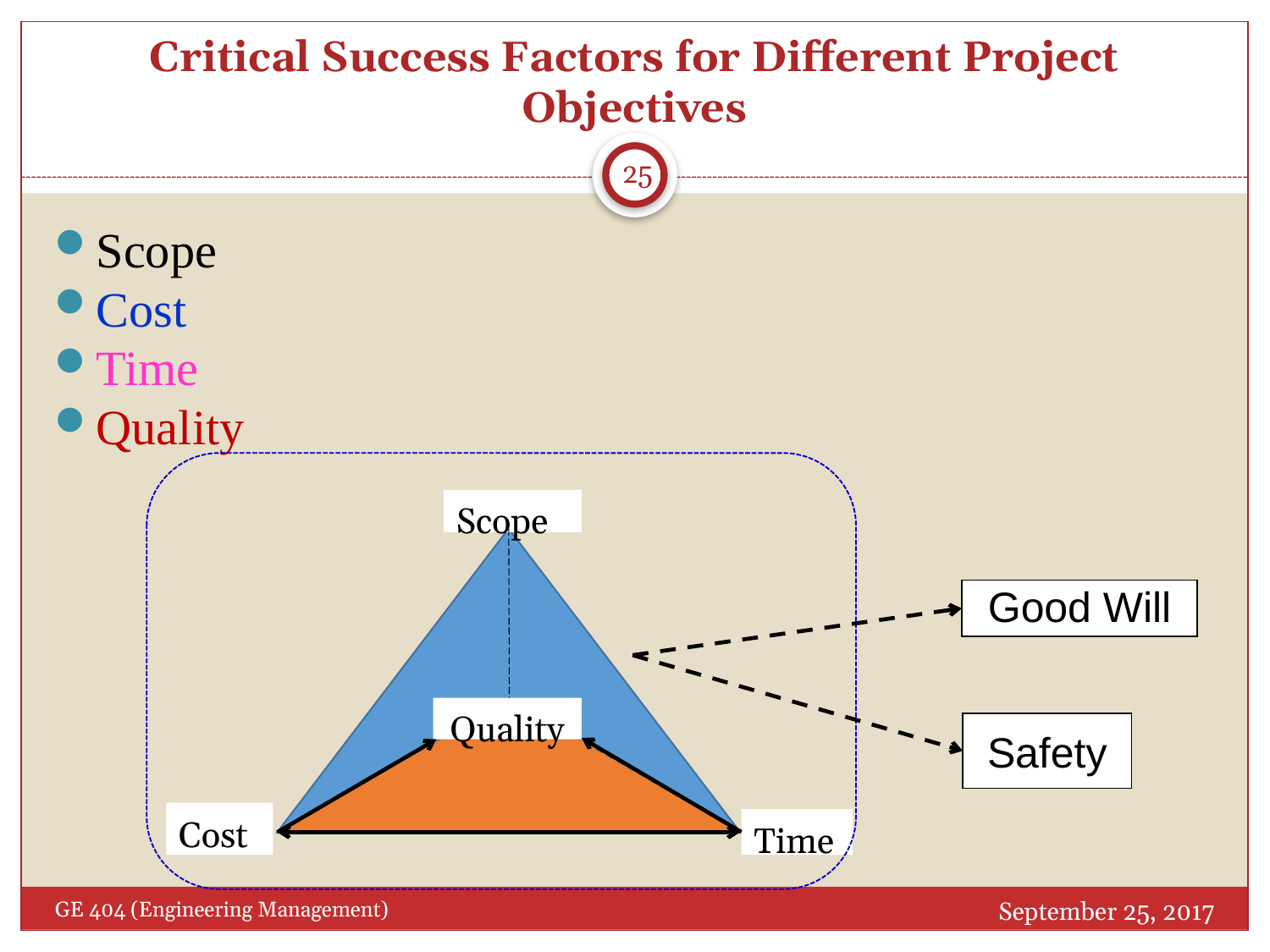

# Critical Success Factors for Different Project Objectives
25
Scope
Cost
Time
Quality

Scope

Quality

Cost
Time
Good Will
Safety
September 25, 2017
GE 404 (Engineering Management)